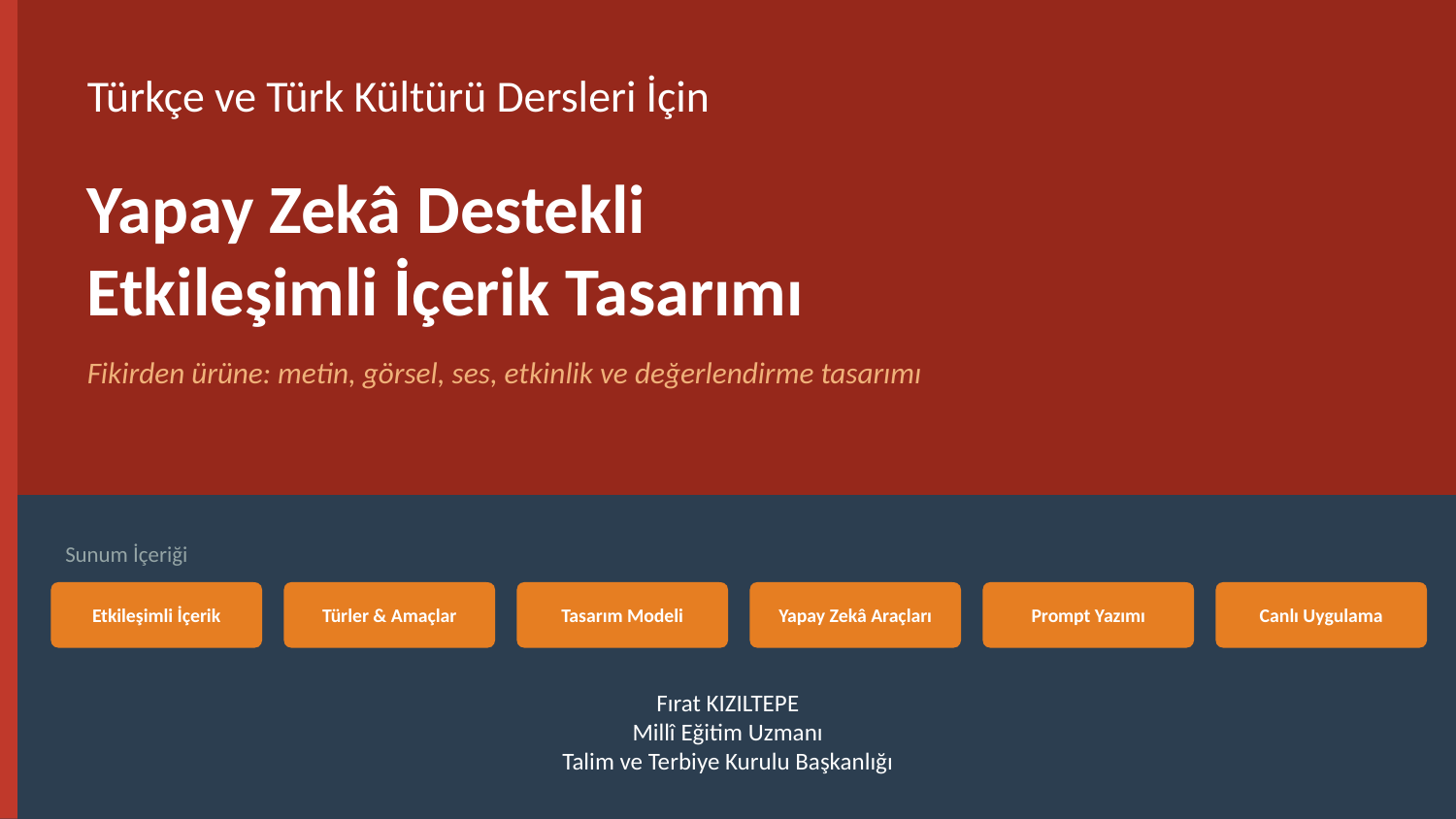

Türkçe ve Türk Kültürü Dersleri İçin
Yapay Zekâ Destekli
Etkileşimli İçerik Tasarımı
Fikirden ürüne: metin, görsel, ses, etkinlik ve değerlendirme tasarımı
Sunum İçeriği

Etkileşimli İçerik

Türler & Amaçlar

Tasarım Modeli

Yapay Zekâ Araçları

Prompt Yazımı

Canlı Uygulama
Fırat KIZILTEPE
Millî Eğitim Uzmanı
Talim ve Terbiye Kurulu Başkanlığı